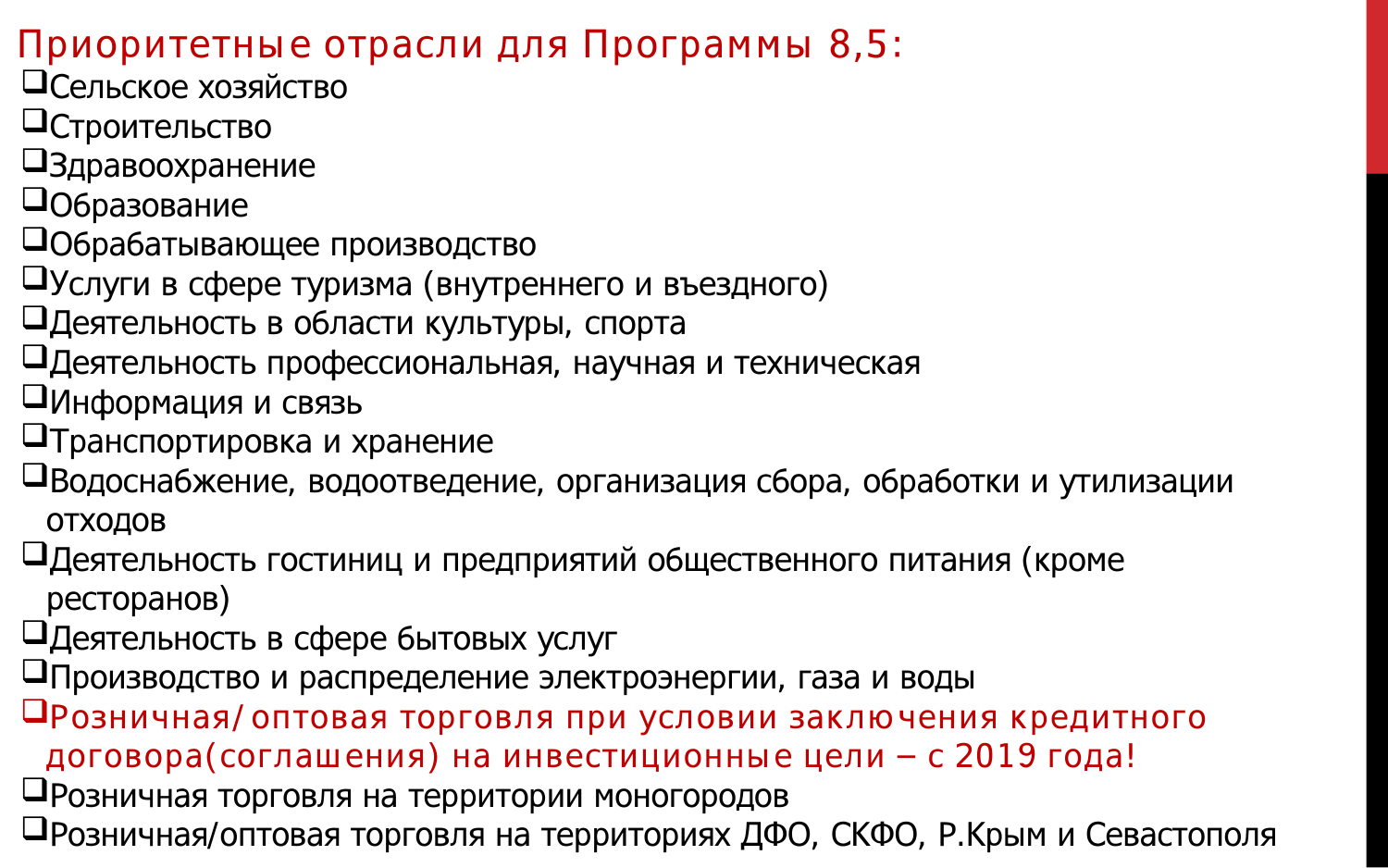

Приоритетные отрасли для Программы 8,5:
Сельское хозяйство
Строительство
Здравоохранение
Образование
Обрабатывающее производство
Услуги в сфере туризма (внутреннего и въездного)
Деятельность в области культуры, спорта
Деятельность профессиональная, научная и техническая
Информация и связь
Транспортировка и хранение
Водоснабжение, водоотведение, организация сбора, обработки и утилизации отходов
Деятельность гостиниц и предприятий общественного питания (кроме ресторанов)
Деятельность в сфере бытовых услуг
Производство и распределение электроэнергии, газа и воды
Розничная/оптовая торговля при условии заключения кредитного договора(соглашения) на инвестиционные цели – с 2019 года!
Розничная торговля на территории моногородов
Розничная/оптовая торговля на территориях ДФО, СКФО, Р.Крым и Севастополя